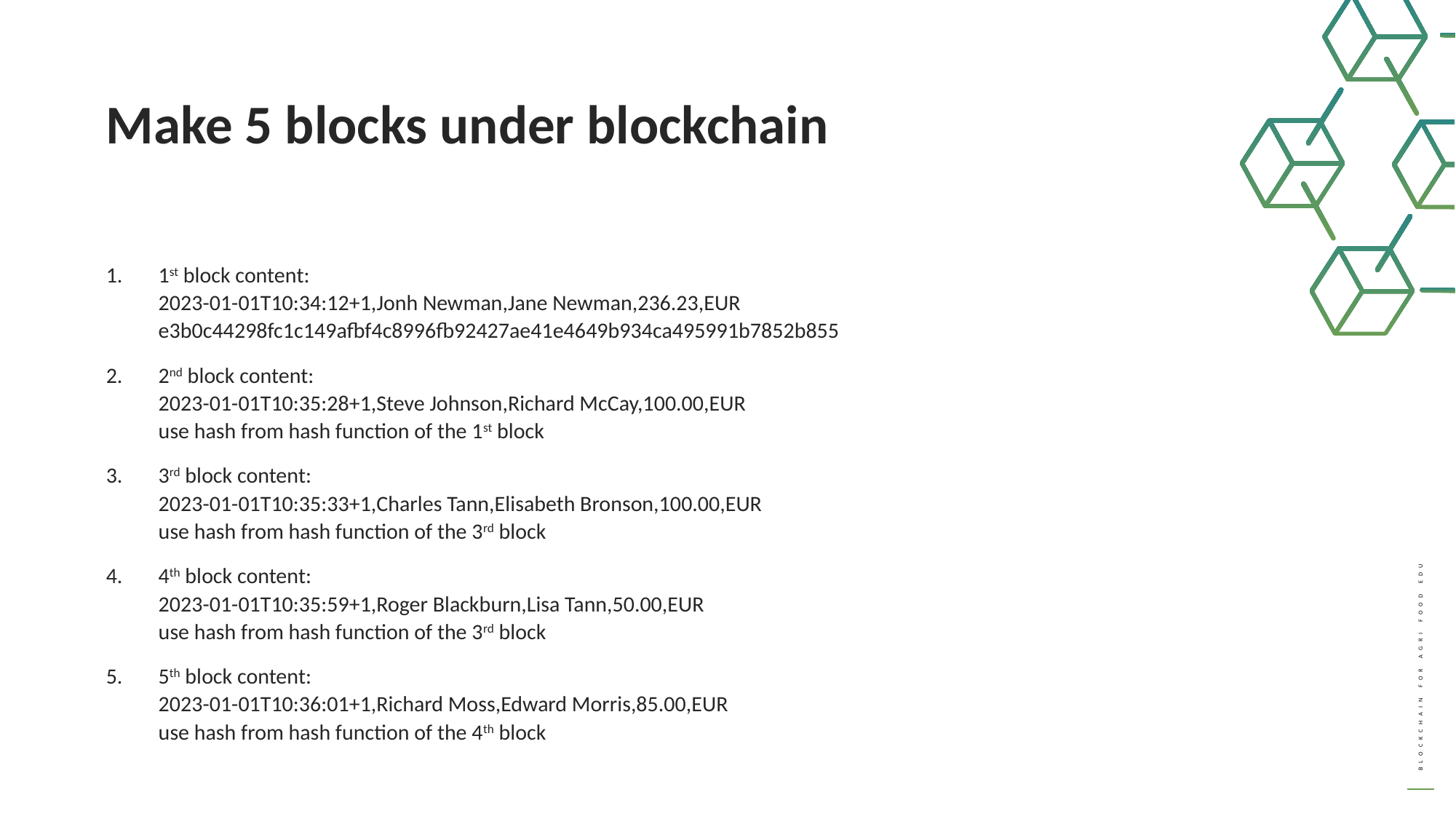

Make 5 blocks under blockchain
1st block content:
2023-01-01T10:34:12+1,Jonh Newman,Jane Newman,236.23,EUR
e3b0c44298fc1c149afbf4c8996fb92427ae41e4649b934ca495991b7852b855
2nd block content:
2023-01-01T10:35:28+1,Steve Johnson,Richard McCay,100.00,EUR
use hash from hash function of the 1st block
3rd block content:
2023-01-01T10:35:33+1,Charles Tann,Elisabeth Bronson,100.00,EUR
use hash from hash function of the 3rd block
4th block content:
2023-01-01T10:35:59+1,Roger Blackburn,Lisa Tann,50.00,EUR
use hash from hash function of the 3rd block
5th block content:
2023-01-01T10:36:01+1,Richard Moss,Edward Morris,85.00,EUR
use hash from hash function of the 4th block